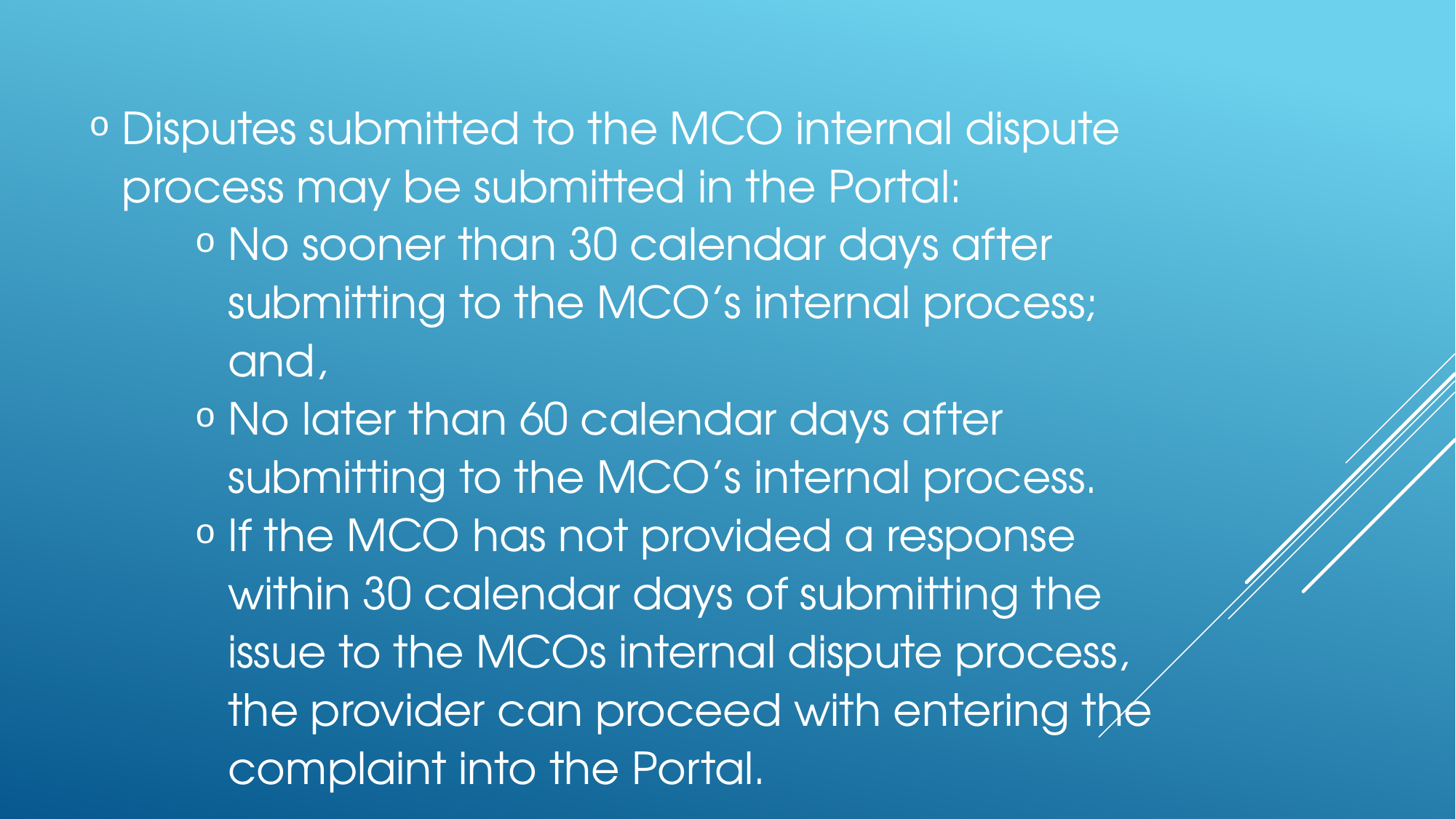

Disputes submitted to the MCO internal dispute process may be submitted in the Portal:
No sooner than 30 calendar days after submitting to the MCO’s internal process; and,
No later than 60 calendar days after submitting to the MCO’s internal process.
If the MCO has not provided a response within 30 calendar days of submitting the issue to the MCOs internal dispute process, the provider can proceed with entering the complaint into the Portal.

#